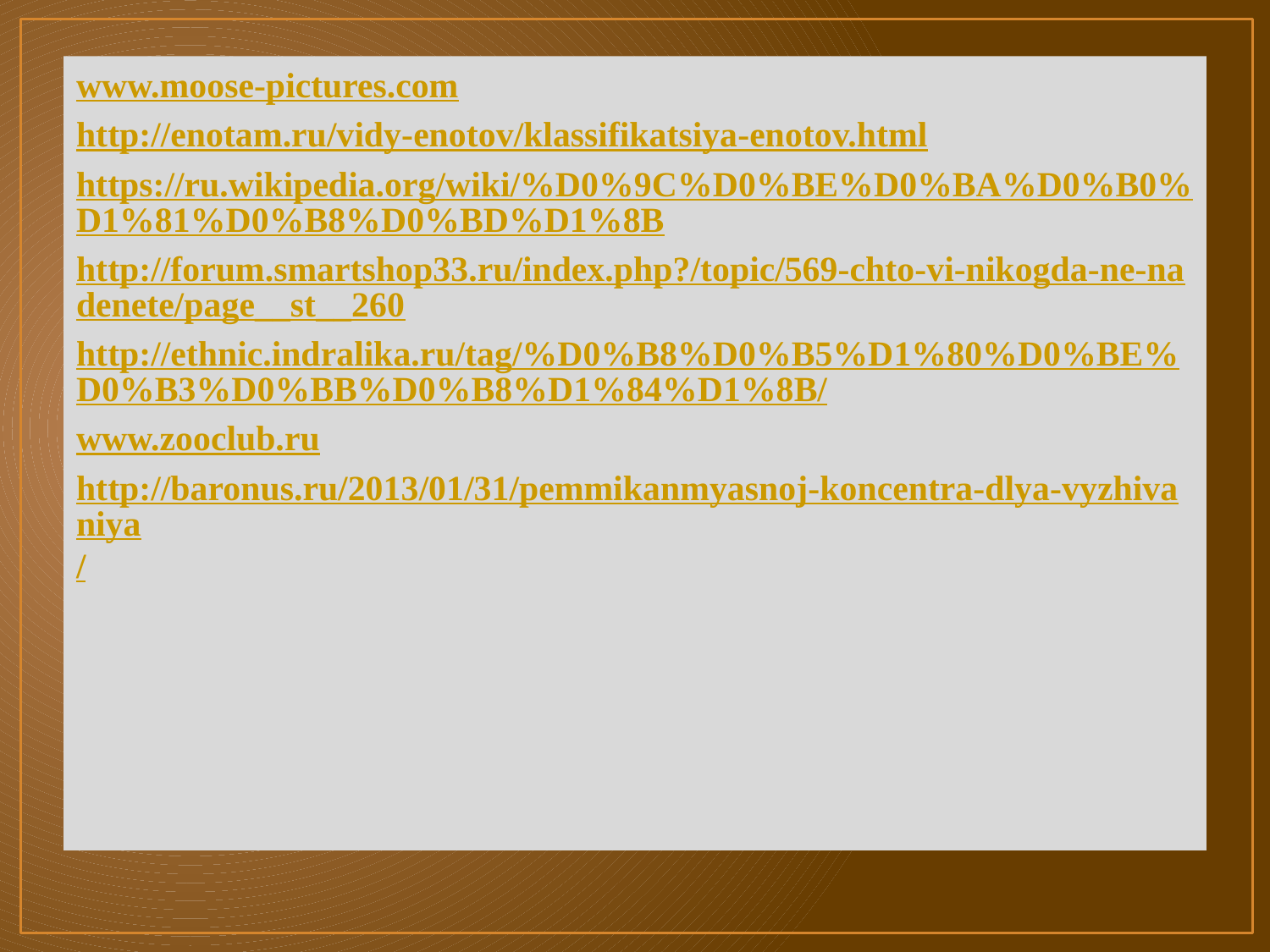

www.moose-pictures.com
http://enotam.ru/vidy-enotov/klassifikatsiya-enotov.html
https://ru.wikipedia.org/wiki/%D0%9C%D0%BE%D0%BA%D0%B0%D1%81%D0%B8%D0%BD%D1%8B
http://forum.smartshop33.ru/index.php?/topic/569-chto-vi-nikogda-ne-nadenete/page__st__260
http://ethnic.indralika.ru/tag/%D0%B8%D0%B5%D1%80%D0%BE%D0%B3%D0%BB%D0%B8%D1%84%D1%8B/
www.zooclub.ru
http://baronus.ru/2013/01/31/pemmikanmyasnoj-koncentra-dlya-vyzhivaniya/